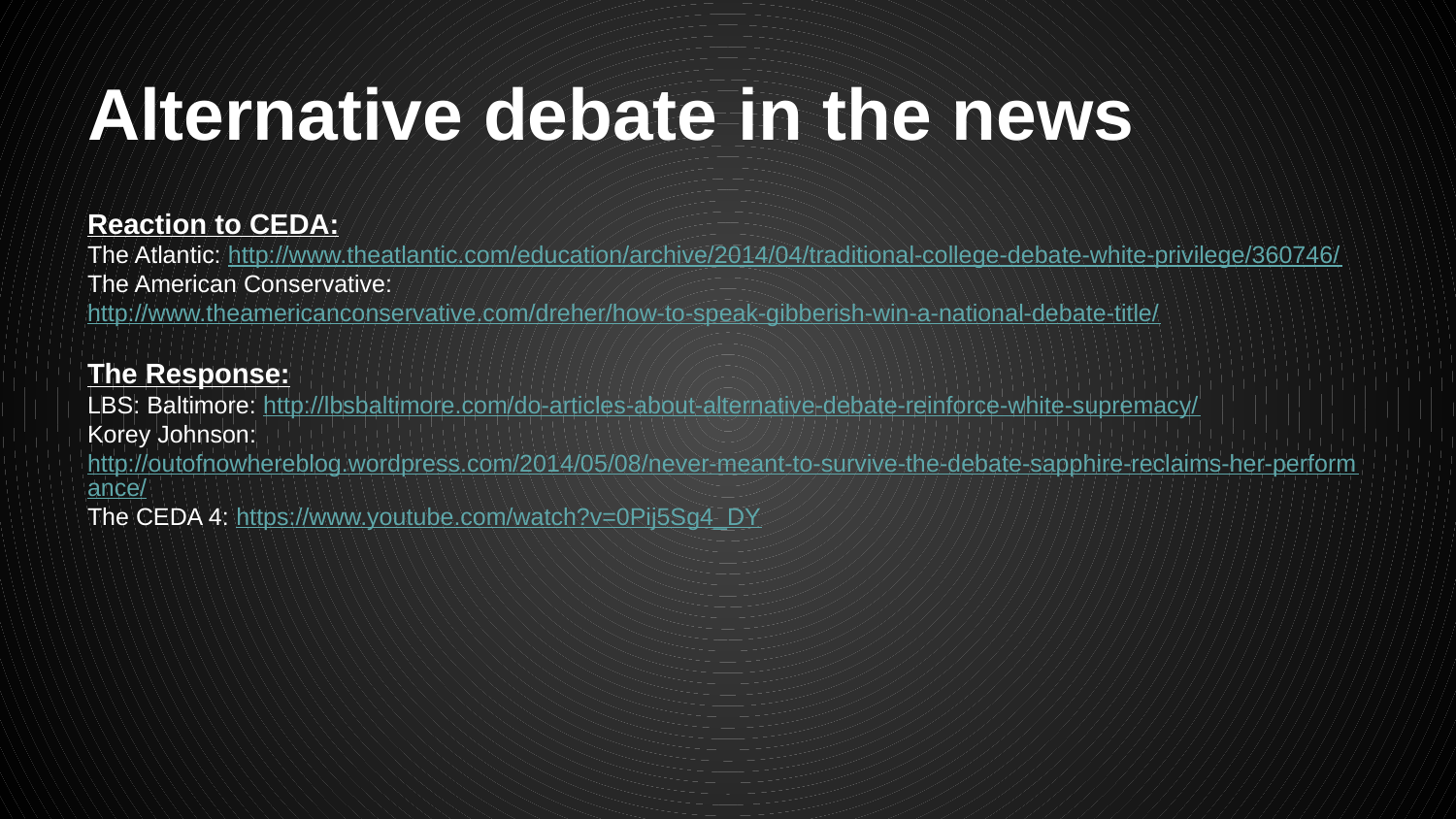

# Alternative debate in the news
Reaction to CEDA:
The Atlantic: http://www.theatlantic.com/education/archive/2014/04/traditional-college-debate-white-privilege/360746/
The American Conservative: http://www.theamericanconservative.com/dreher/how-to-speak-gibberish-win-a-national-debate-title/

The Response:
LBS: Baltimore: http://lbsbaltimore.com/do-articles-about-alternative-debate-reinforce-white-supremacy/
Korey Johnson: http://outofnowhereblog.wordpress.com/2014/05/08/never-meant-to-survive-the-debate-sapphire-reclaims-her-performance/
The CEDA 4: https://www.youtube.com/watch?v=0Pij5Sg4_DY